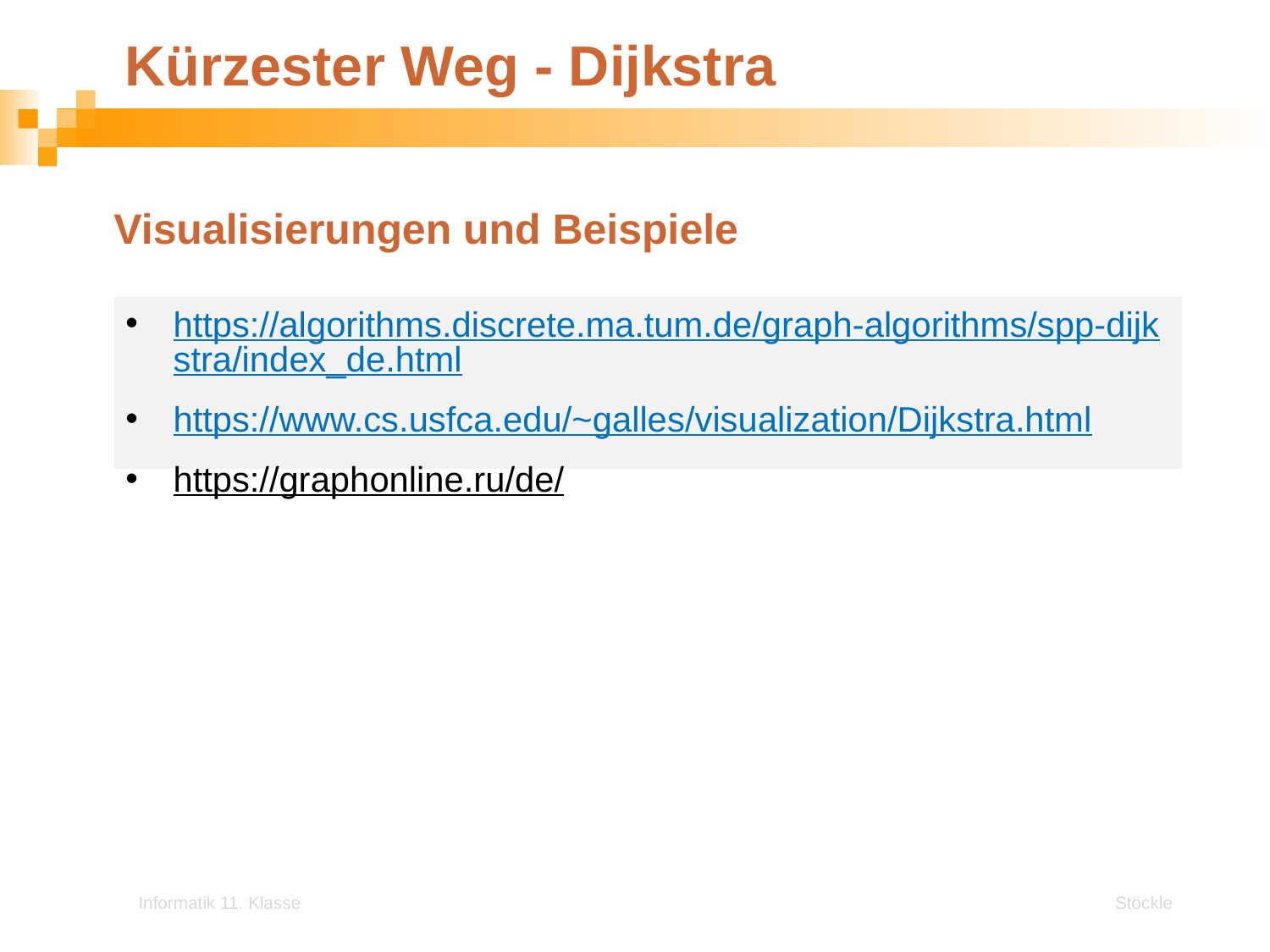

# Kürzester Weg - Dijkstra
Visualisierungen und Beispiele
https://algorithms.discrete.ma.tum.de/graph-algorithms/spp-dijkstra/index_de.html
https://www.cs.usfca.edu/~galles/visualization/Dijkstra.html
https://graphonline.ru/de/